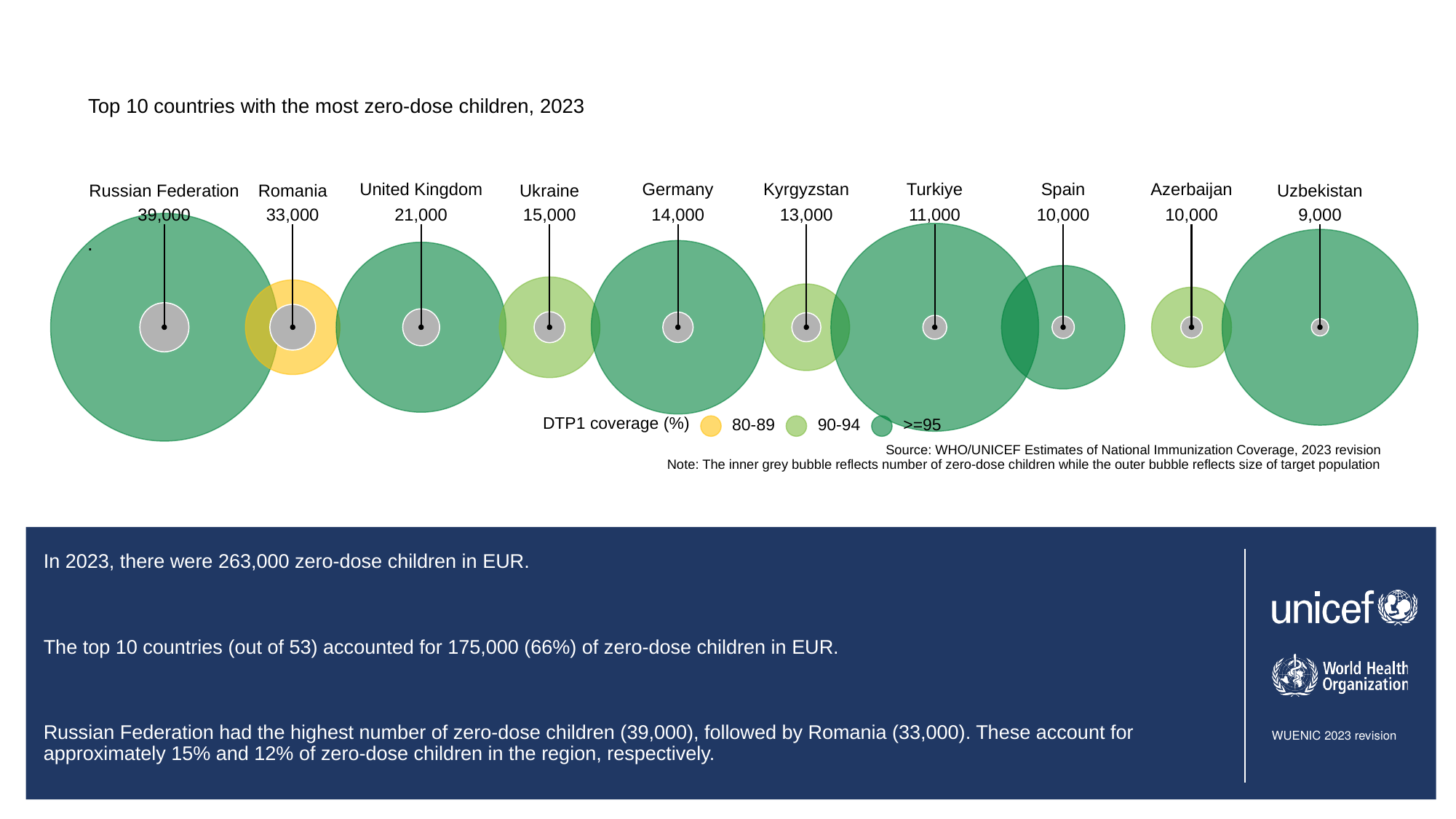

Top 10 countries with the most zero-dose children, 2023

Germany
Spain
United Kingdom
Kyrgyzstan
Turkiye
Azerbaijan
Ukraine
Uzbekistan
Russian Federation
Romania

39,000
33,000
21,000
15,000
14,000
13,000
11,000
10,000
10,000
9,000

.

DTP1 coverage (%)
80-89
90-94
>=95
Source: WHO/UNICEF Estimates of National Immunization Coverage, 2023 revision
Note: The inner grey bubble reflects number of zero-dose children while the outer bubble reflects size of target population
# In 2023, there were 263,000 zero-dose children in EUR.

The top 10 countries (out of 53) accounted for 175,000 (66%) of zero-dose children in EUR.

Russian Federation had the highest number of zero-dose children (39,000), followed by Romania (33,000). These account for approximately 15% and 12% of zero-dose children in the region, respectively.

Absolute numbers of zero-dose children is driven by a combination of birth cohort size and programme performance, as such, large birth cohort countries may have a large number of zero-dose children despite higher coverage than other countries.